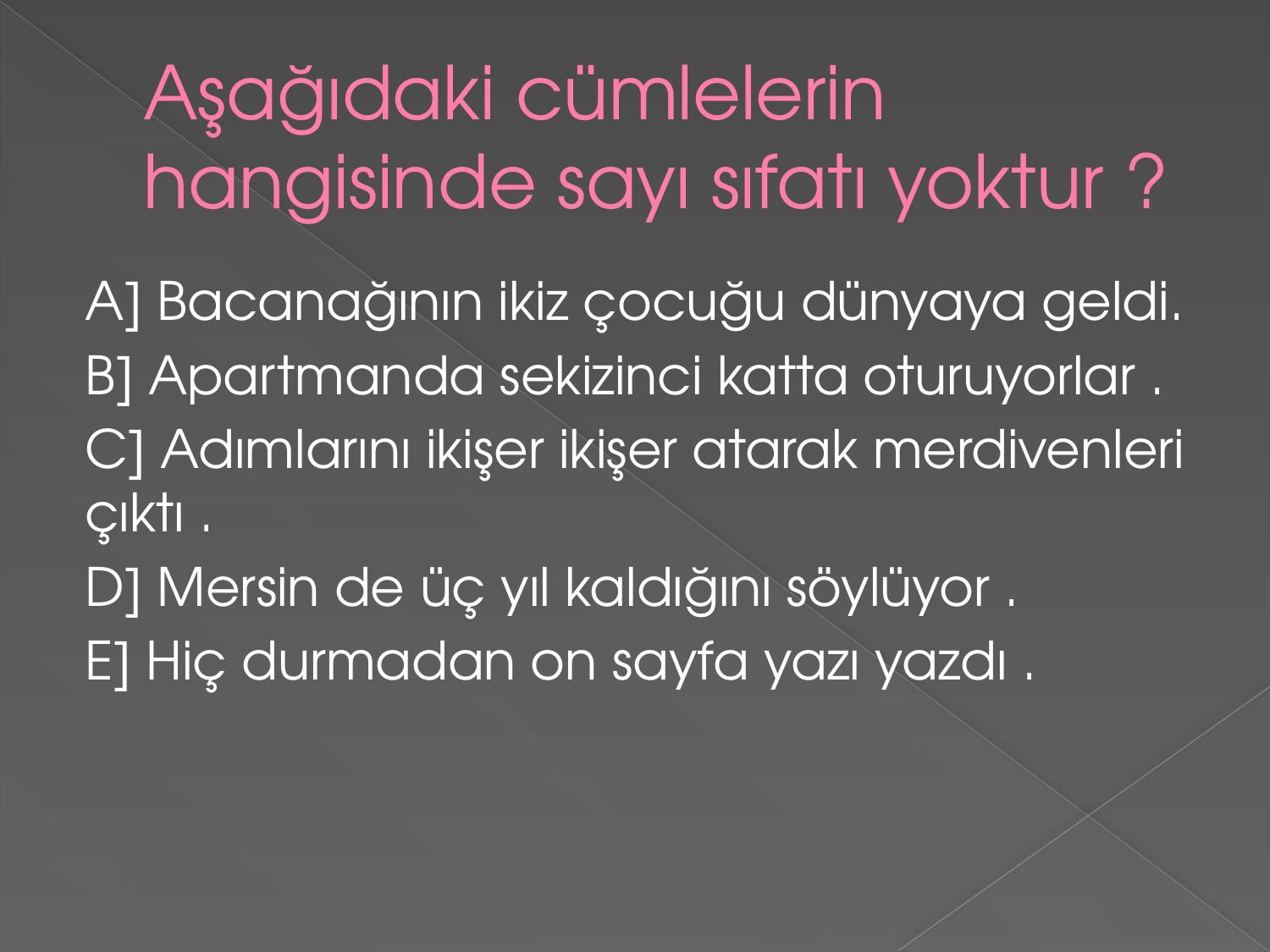

# Aşağıdaki cümlelerin hangisinde sayı sıfatı yoktur ?
A] Bacanağının ikiz çocuğu dünyaya geldi.
B] Apartmanda sekizinci katta oturuyorlar .
C] Adımlarını ikişer ikişer atarak merdivenleri çıktı .
D] Mersin de üç yıl kaldığını söylüyor .
E] Hiç durmadan on sayfa yazı yazdı .